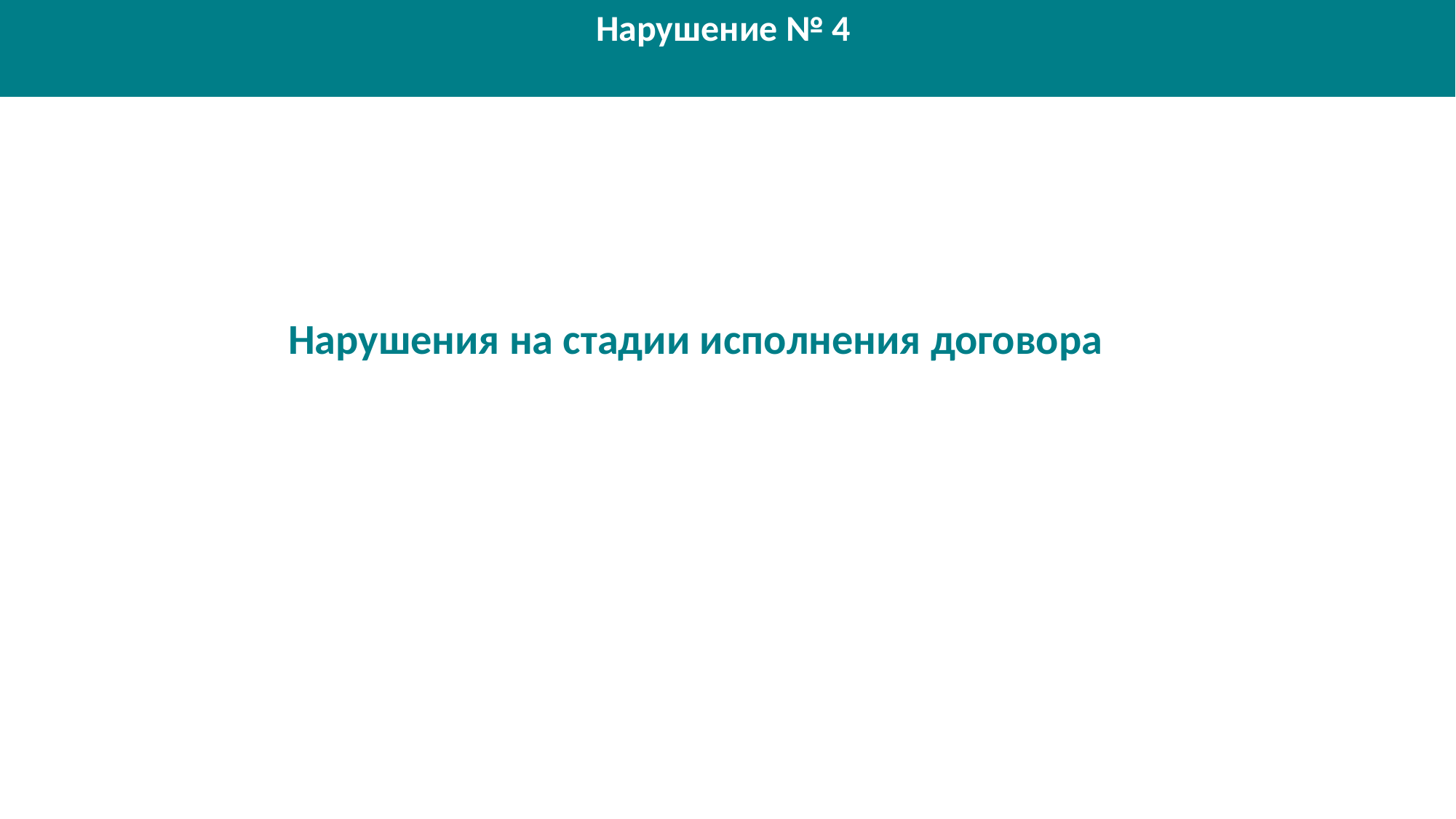

Нарушение № 4

Нарушения на стадии исполнения договора